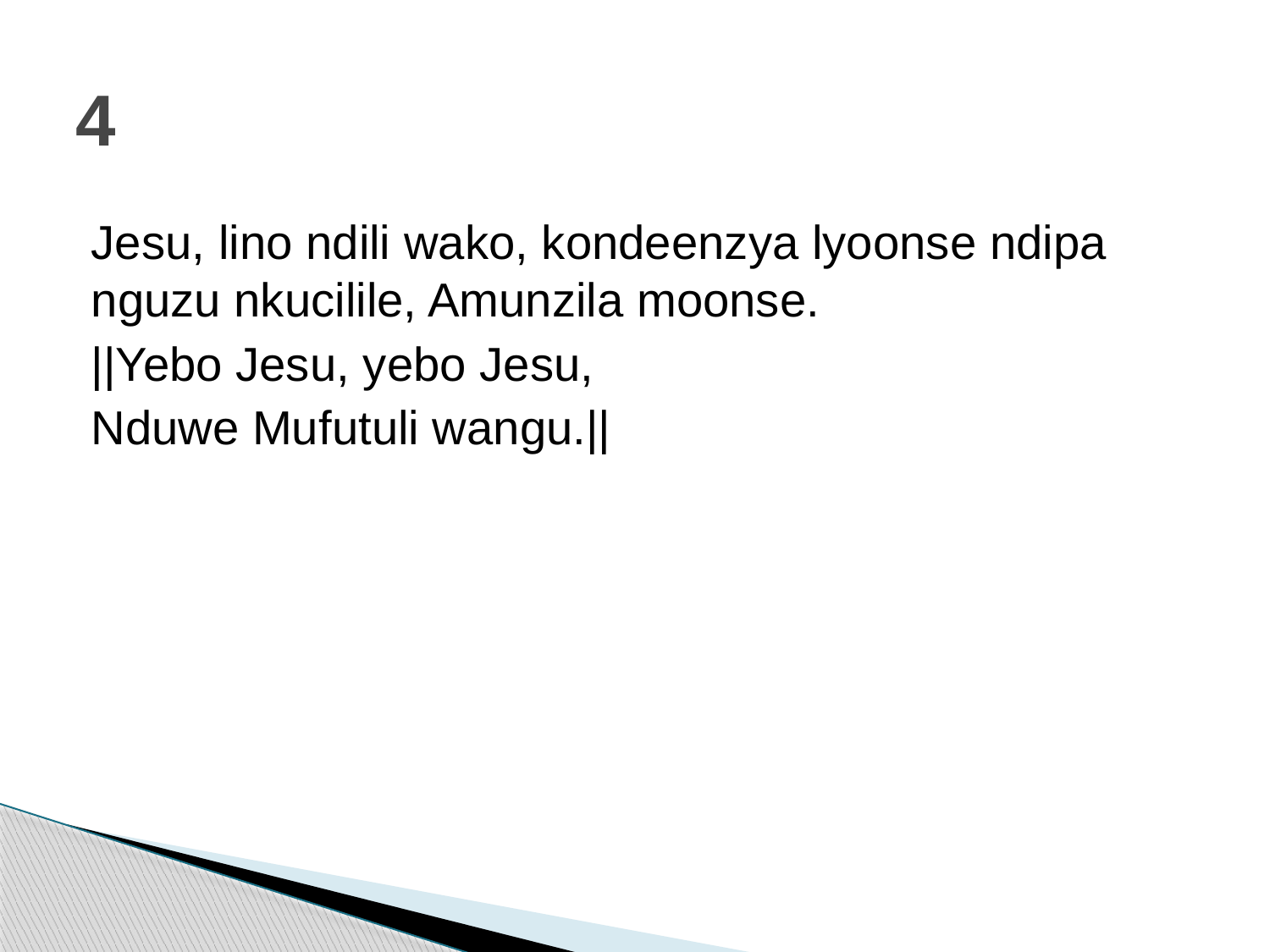

# 4
Jesu, lino ndili wako, kondeenzya lyoonse ndipa nguzu nkucilile, Amunzila moonse.
||Yebo Jesu, yebo Jesu,
Nduwe Mufutuli wangu.||